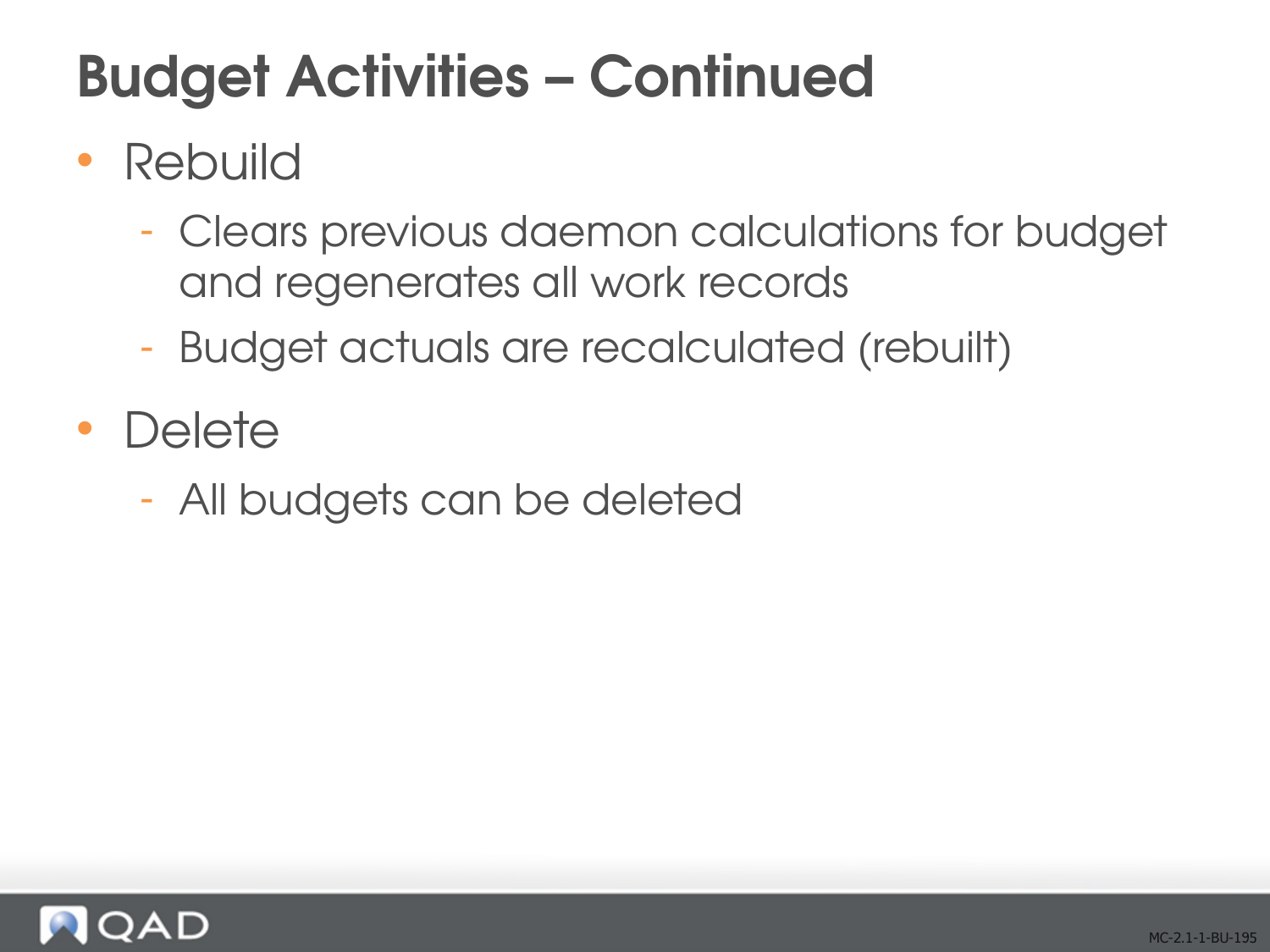

# Budget Activities – Continued
Rebuild
Clears previous daemon calculations for budget and regenerates all work records
Budget actuals are recalculated (rebuilt)
Delete
All budgets can be deleted

MC-2.1-1-BU-195